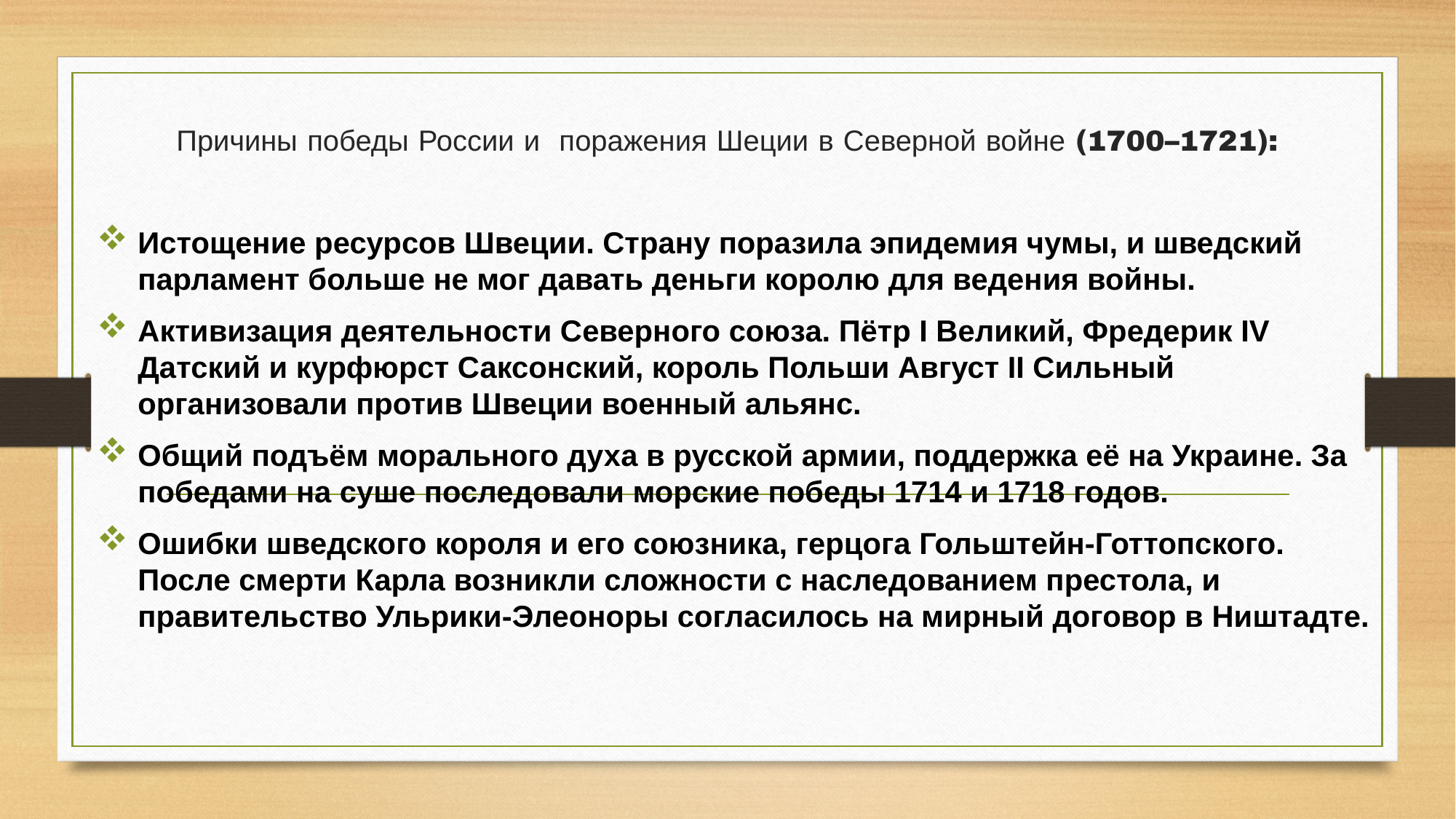

# Причины победы России и  поражения Шеции в Северной войне (1700–1721):
Истощение ресурсов Швеции. Страну поразила эпидемия чумы, и шведский парламент больше не мог давать деньги королю для ведения войны.
Активизация деятельности Северного союза. Пётр I Великий, Фредерик IV Датский и курфюрст Саксонский, король Польши Август II Сильный организовали против Швеции военный альянс.
Общий подъём морального духа в русской армии, поддержка её на Украине. За победами на суше последовали морские победы 1714 и 1718 годов.
Ошибки шведского короля и его союзника, герцога Гольштейн-Готтопского. После смерти Карла возникли сложности с наследованием престола, и правительство Ульрики-Элеоноры согласилось на мирный договор в Ништадте.